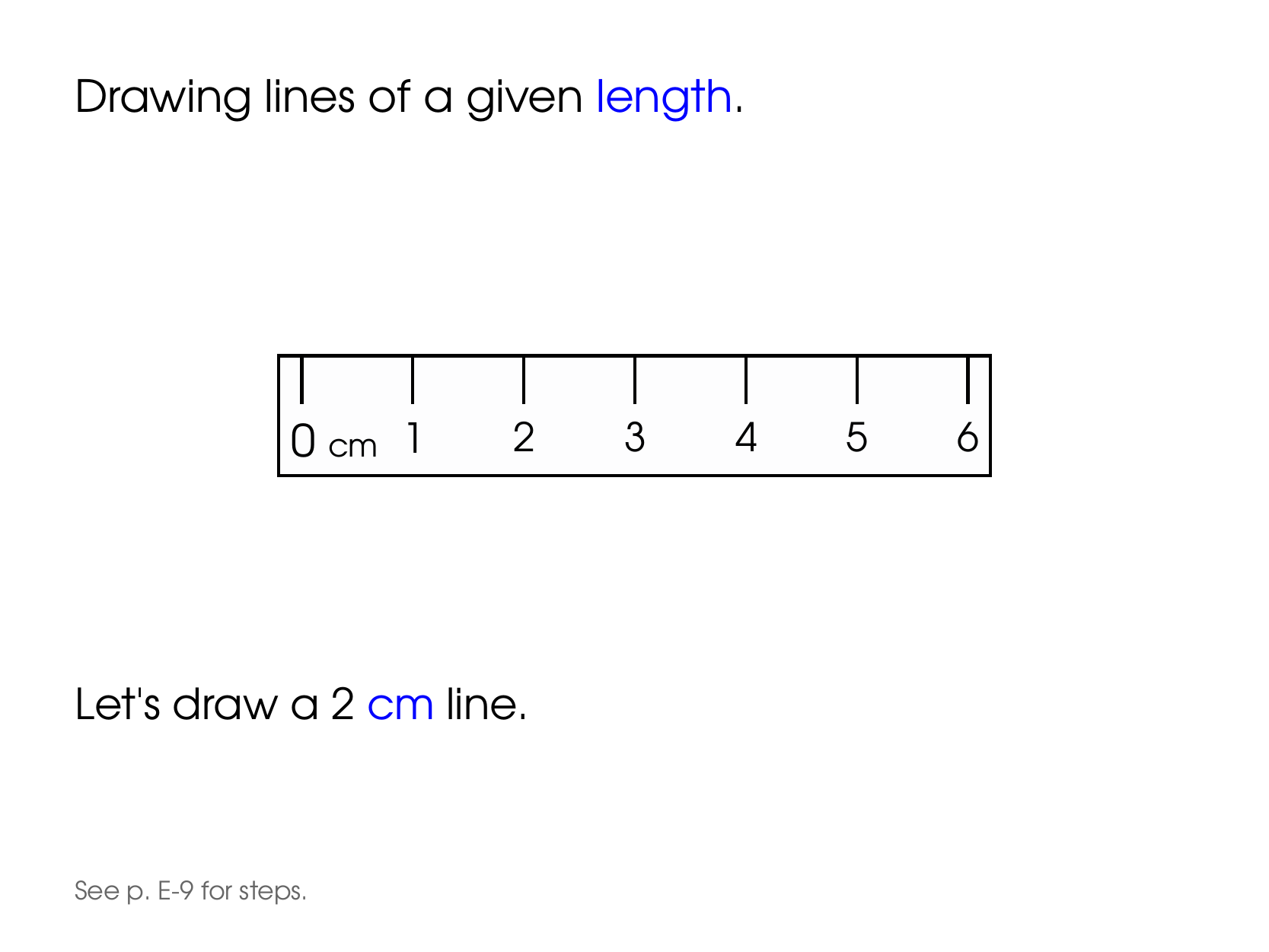

Drawing lines of a given length.

0 cm
1
2
3
4
5
6
Let's draw a 2 cm line.
See p. E-9 for steps.